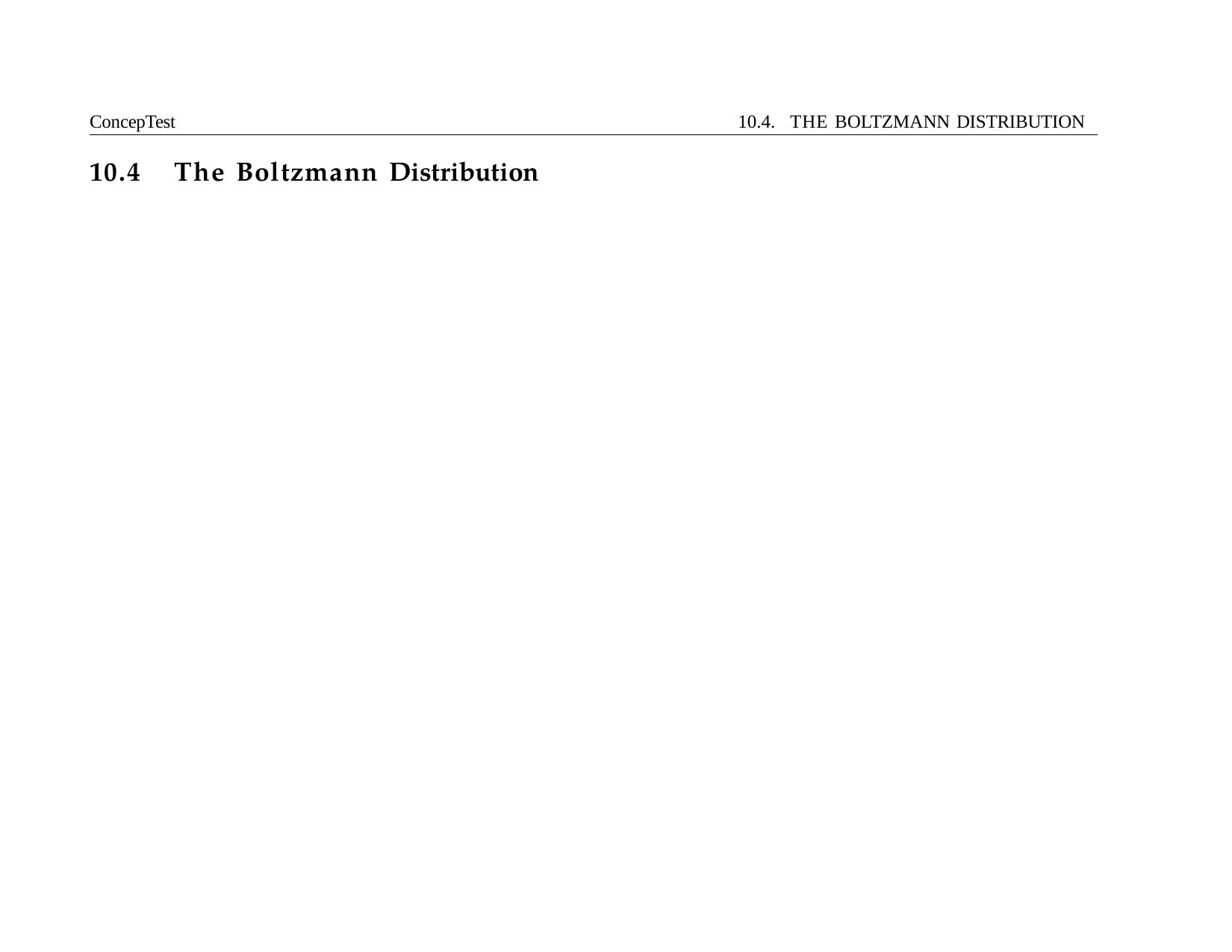

ConcepTest

10.4	The Boltzmann Distribution
10.4.  THE BOLTZMANN DISTRIBUTION